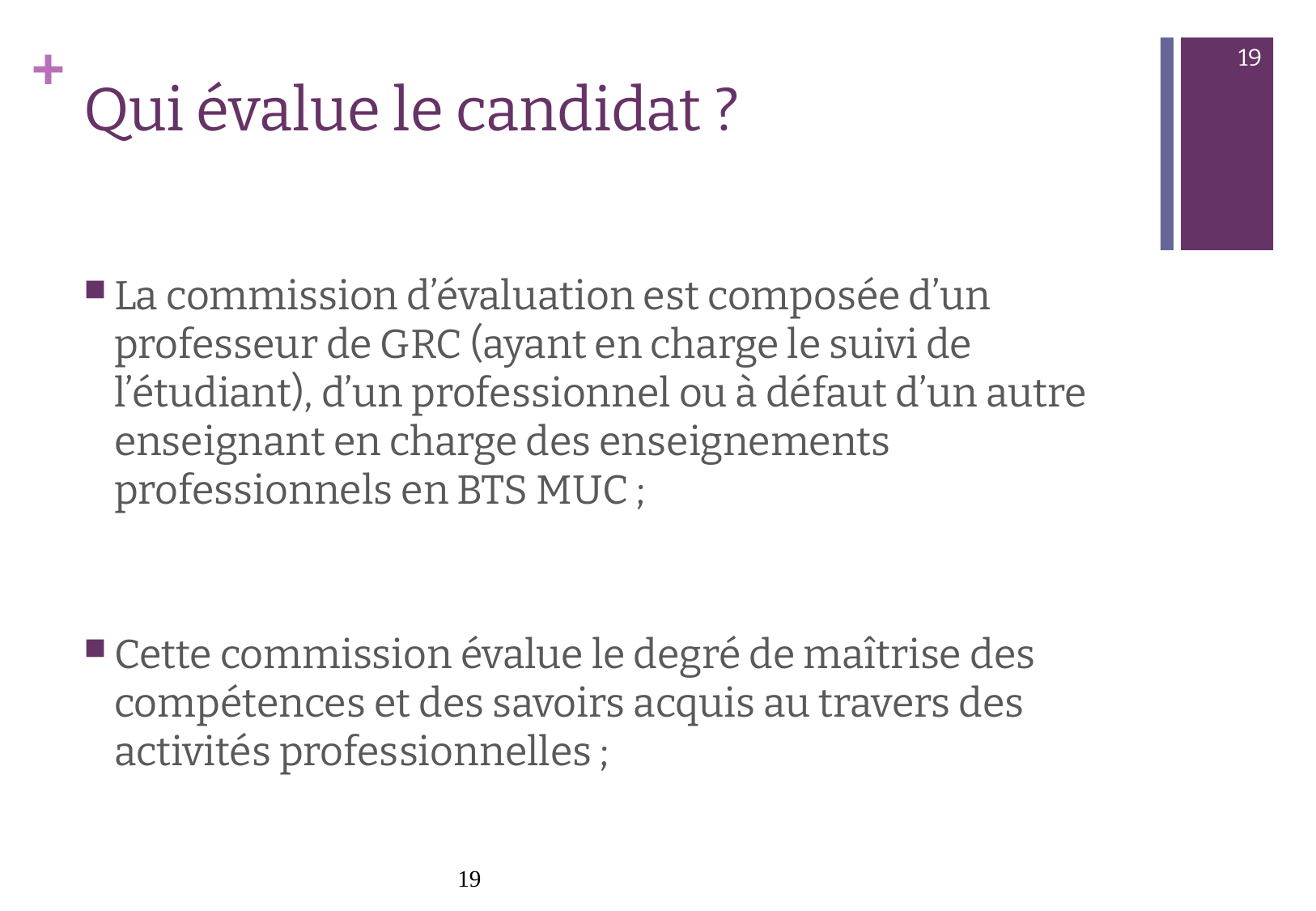

19
# Qui évalue le candidat ?
La commission d’évaluation est composée d’un professeur de GRC (ayant en charge le suivi de l’étudiant), d’un professionnel ou à défaut d’un autre enseignant en charge des enseignements professionnels en BTS MUC ;

Cette commission évalue le degré de maîtrise des compétences et des savoirs acquis au travers des activités professionnelles ;

19